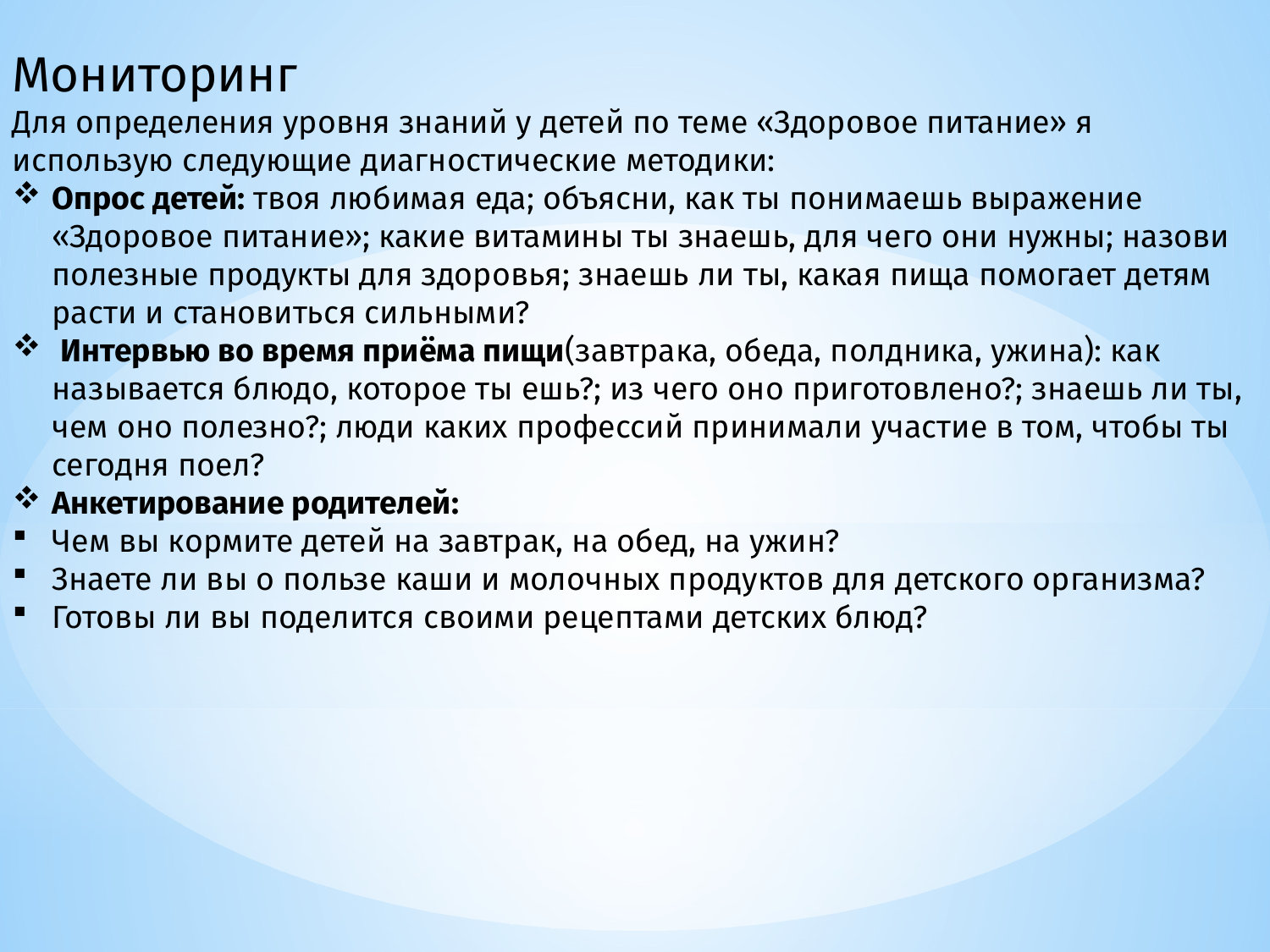

Мониторинг
Для определения уровня знаний у детей по теме «Здоровое питание» я использую следующие диагностические методики:
Опрос детей: твоя любимая еда; объясни, как ты понимаешь выражение «Здоровое питание»; какие витамины ты знаешь, для чего они нужны; назови полезные продукты для здоровья; знаешь ли ты, какая пища помогает детям расти и становиться сильными?
 Интервью во время приёма пищи(завтрака, обеда, полдника, ужина): как называется блюдо, которое ты ешь?; из чего оно приготовлено?; знаешь ли ты, чем оно полезно?; люди каких профессий принимали участие в том, чтобы ты сегодня поел?
Анкетирование родителей:
Чем вы кормите детей на завтрак, на обед, на ужин?
Знаете ли вы о пользе каши и молочных продуктов для детского организма?
Готовы ли вы поделится своими рецептами детских блюд?